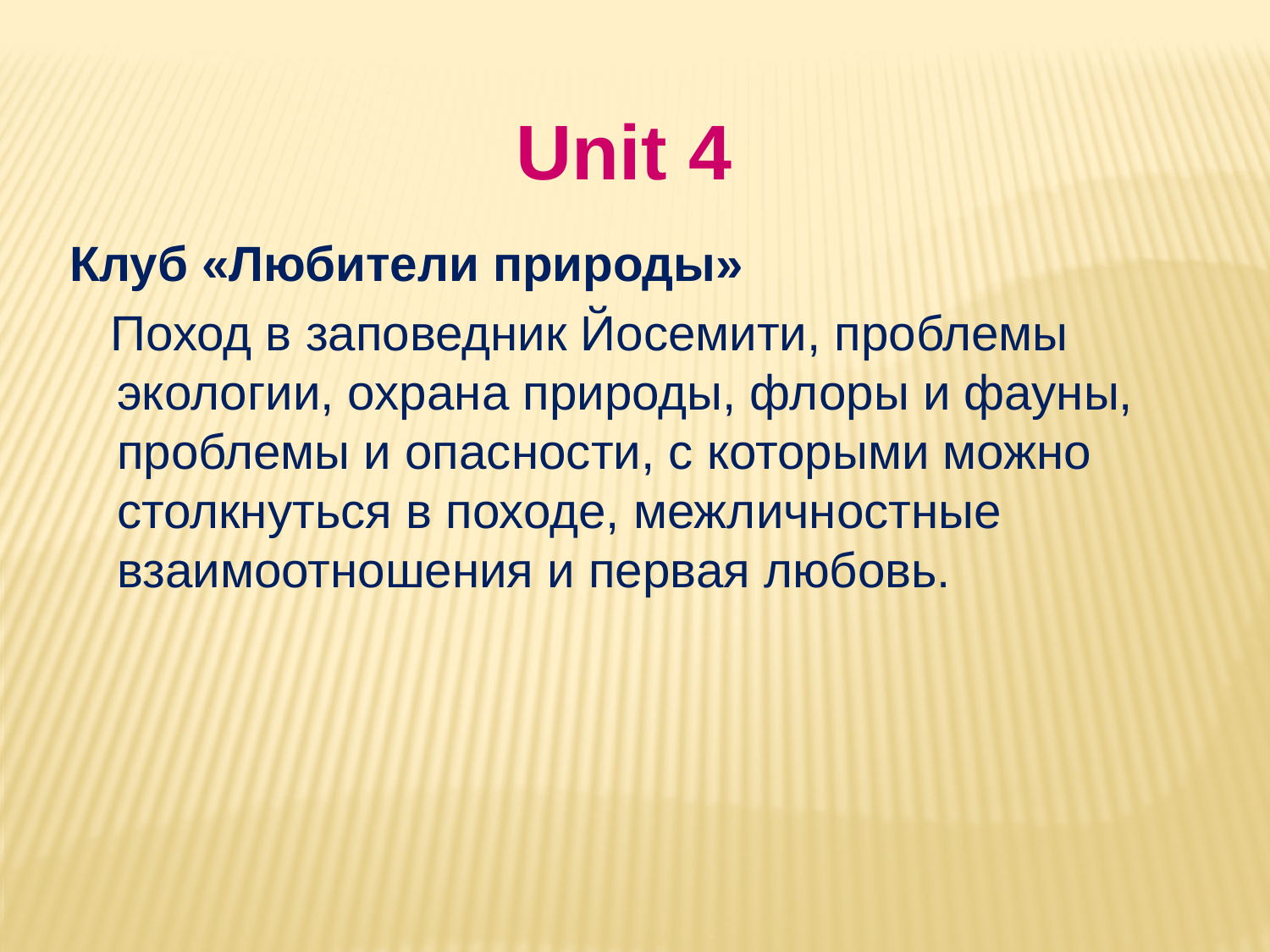

Unit 4
Клуб «Любители природы»
   Поход в заповедник Йосемити, проблемы экологии, охрана природы, флоры и фауны,  проблемы и опасности, с которыми можно столкнуться в походе, межличностные взаимоотношения и первая любовь.